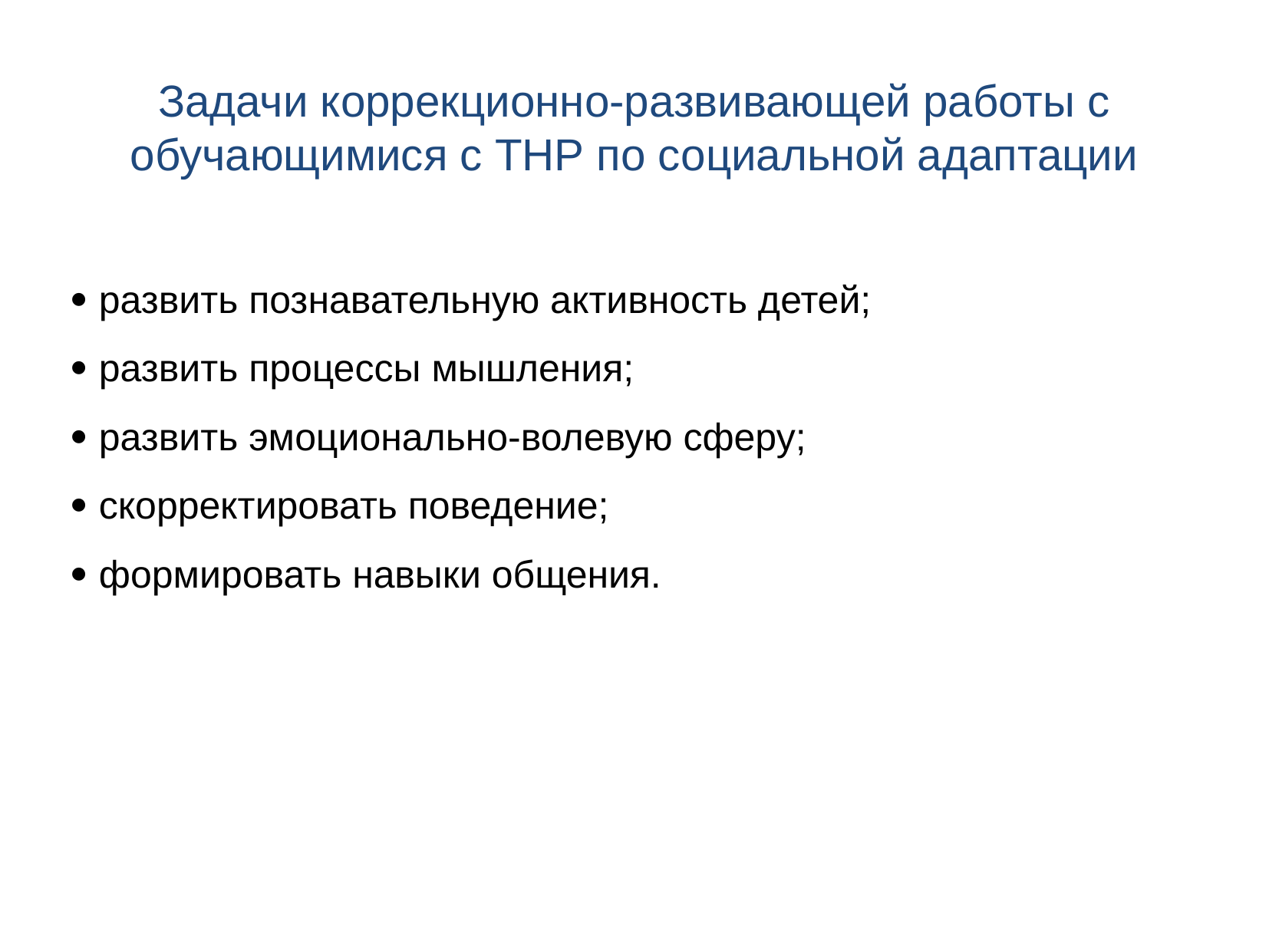

# Задачи коррекционно-развивающей работы с обучающимися с ТНР по социальной адаптации

• развить познавательную активность детей;
• развить процессы мышления;
• развить эмоционально-волевую сферу;
• скорректировать поведение;
• формировать навыки общения.